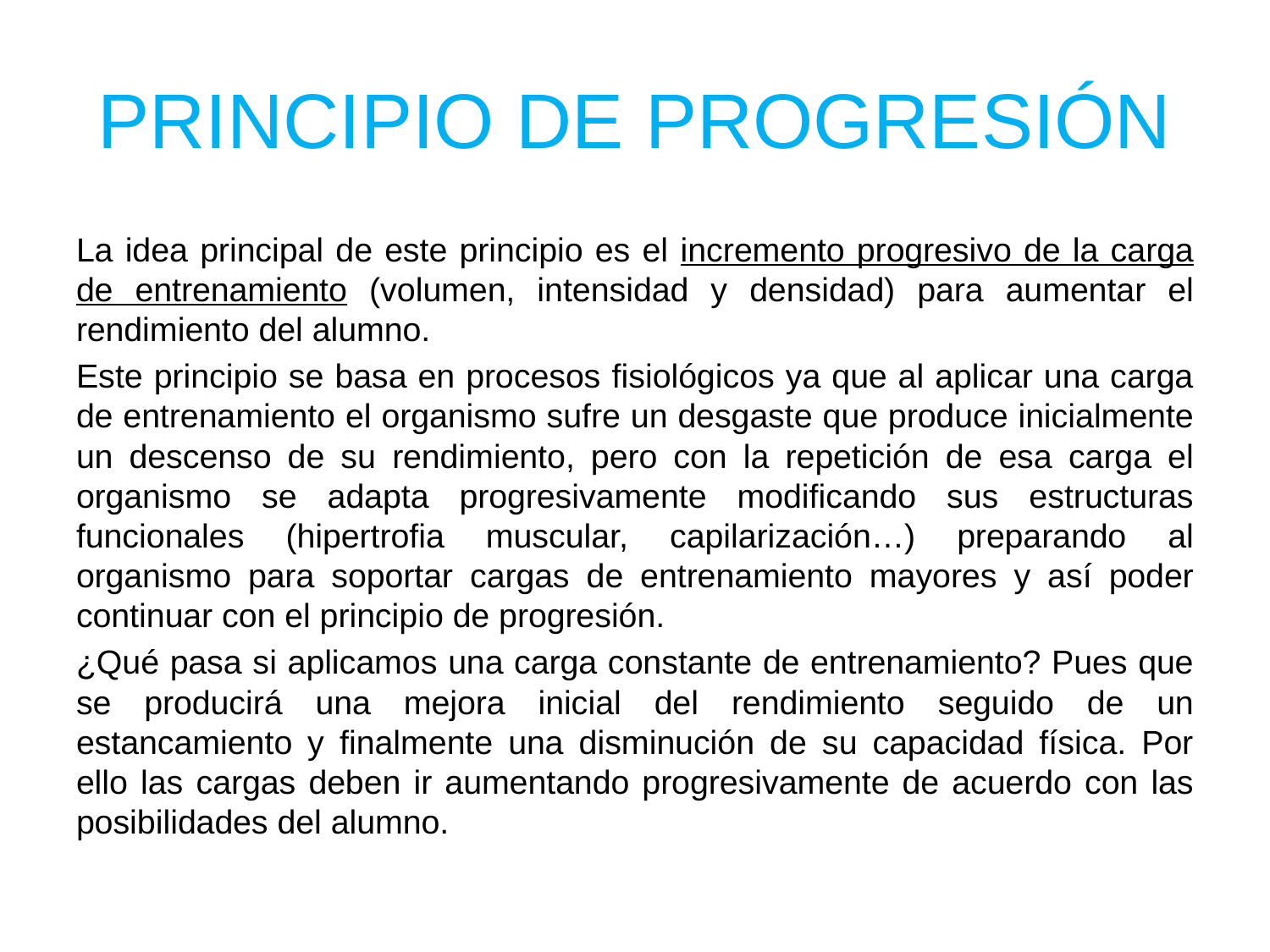

# PRINCIPIO DE PROGRESIÓN
La idea principal de este principio es el incremento progresivo de la carga de entrenamiento (volumen, intensidad y densidad) para aumentar el rendimiento del alumno.
Este principio se basa en procesos fisiológicos ya que al aplicar una carga de entrenamiento el organismo sufre un desgaste que produce inicialmente un descenso de su rendimiento, pero con la repetición de esa carga el organismo se adapta progresivamente modificando sus estructuras funcionales (hipertrofia muscular, capilarización…) preparando al organismo para soportar cargas de entrenamiento mayores y así poder continuar con el principio de progresión.
¿Qué pasa si aplicamos una carga constante de entrenamiento? Pues que se producirá una mejora inicial del rendimiento seguido de un estancamiento y finalmente una disminución de su capacidad física. Por ello las cargas deben ir aumentando progresivamente de acuerdo con las posibilidades del alumno.